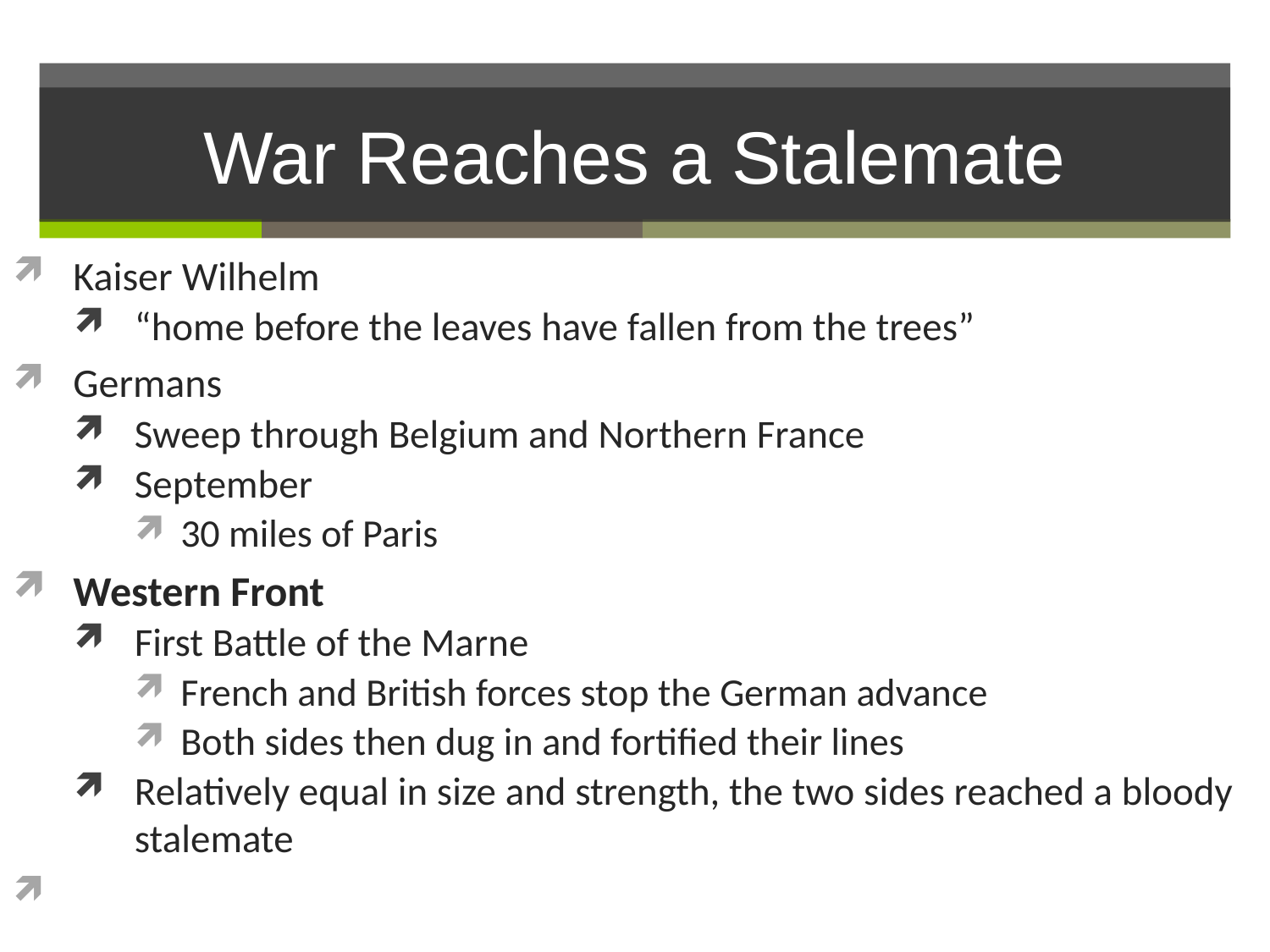

# War Reaches a Stalemate
Kaiser Wilhelm
“home before the leaves have fallen from the trees”
Germans
Sweep through Belgium and Northern France
September
30 miles of Paris
Western Front
First Battle of the Marne
French and British forces stop the German advance
Both sides then dug in and fortified their lines
Relatively equal in size and strength, the two sides reached a bloody stalemate